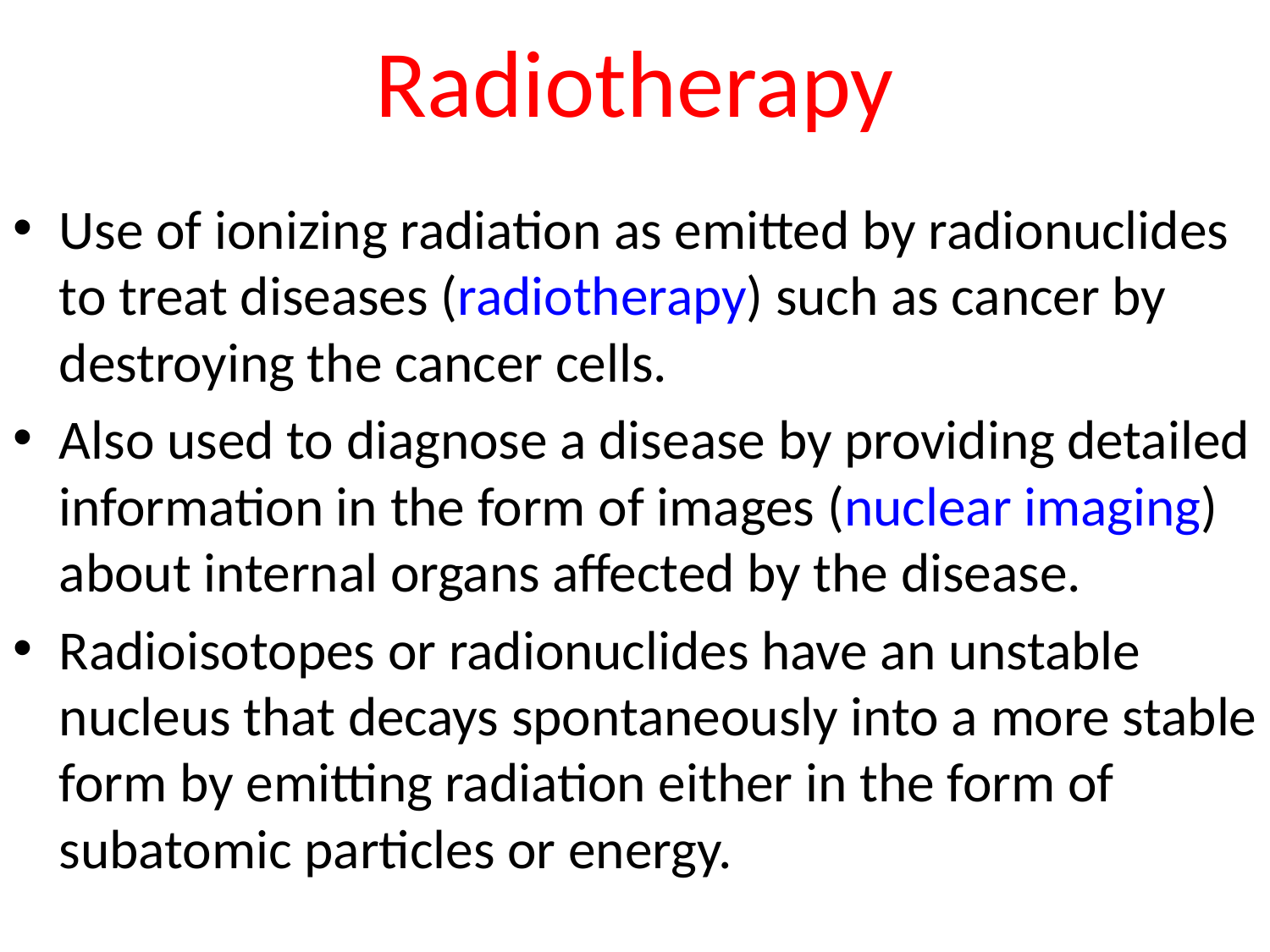

# Radiotherapy
Use of ionizing radiation as emitted by radionuclides to treat diseases (radiotherapy) such as cancer by destroying the cancer cells.
Also used to diagnose a disease by providing detailed information in the form of images (nuclear imaging) about internal organs affected by the disease.
Radioisotopes or radionuclides have an unstable nucleus that decays spontaneously into a more stable form by emitting radiation either in the form of subatomic particles or energy.